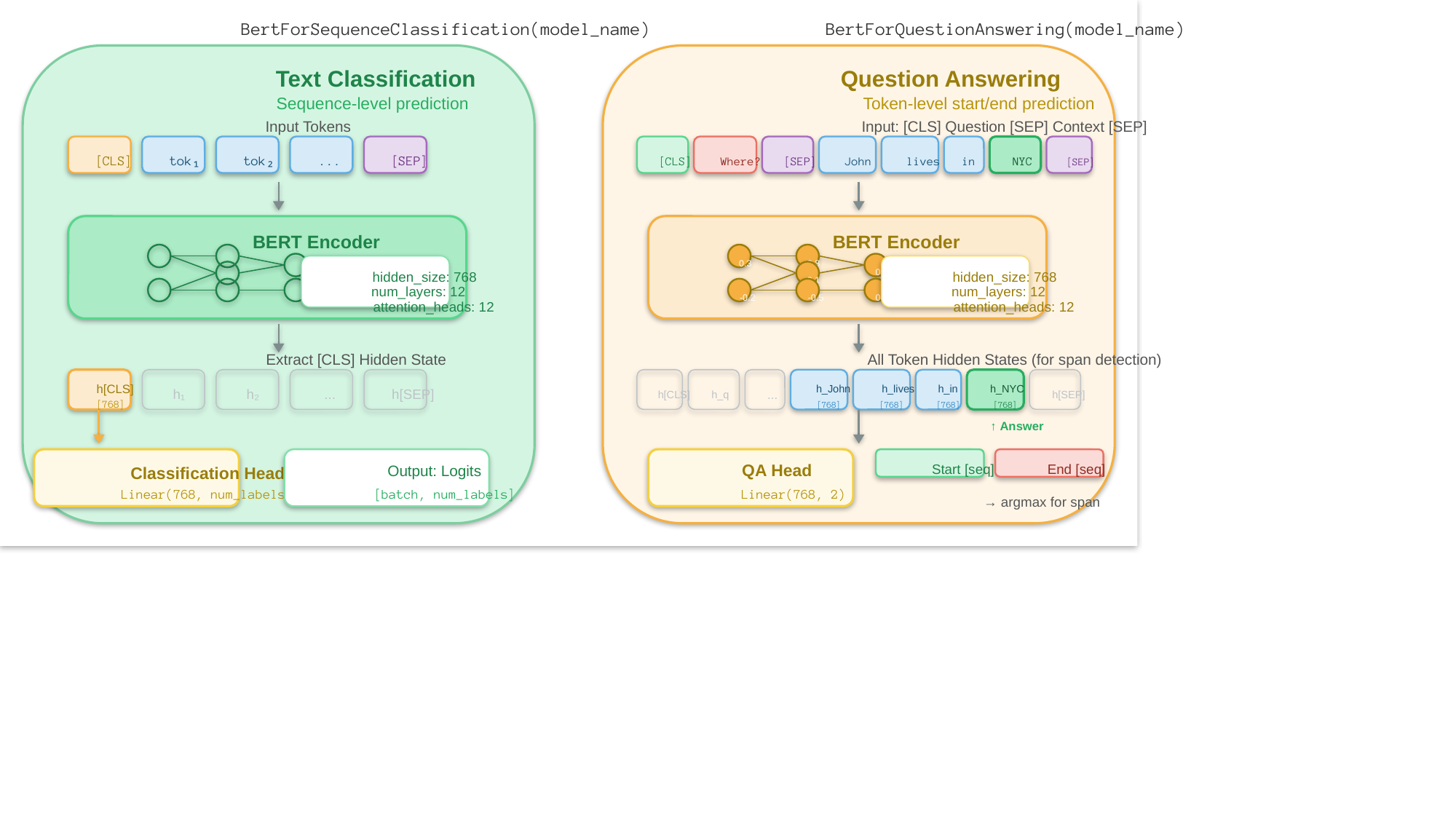

BertForSequenceClassification(model_name)
BertForQuestionAnswering(model_name)

Text Classification
Question Answering
Sequence-level prediction
Token-level start/end prediction
Input Tokens
Input: [CLS] Question [SEP] Context [SEP]

[CLS]
tok₁
tok₂
...
[SEP]
[CLS]
Where?
[SEP]
John
lives
in
NYC
[SEP]

BERT Encoder
BERT Encoder

0.3
0.8

0.6

hidden_size: 768
hidden_size: 768
0.1
num_layers: 12
num_layers: 12

-0.2
-0.5
0.4
attention_heads: 12
attention_heads: 12

Extract [CLS] Hidden State
All Token Hidden States (for span detection)

h[CLS]
h_John
h_lives
h_in
h_NYC
h₁
h₂
...
h[SEP]
...
h[CLS]
h_q
h[SEP]
[768]
[768]
[768]
[768]
[768]

↑ Answer

QA Head
Start [seq]
End [seq]
Output: Logits
Classification Head
Linear(768, num_labels)
[batch, num_labels]
Linear(768, 2)
→ argmax for span